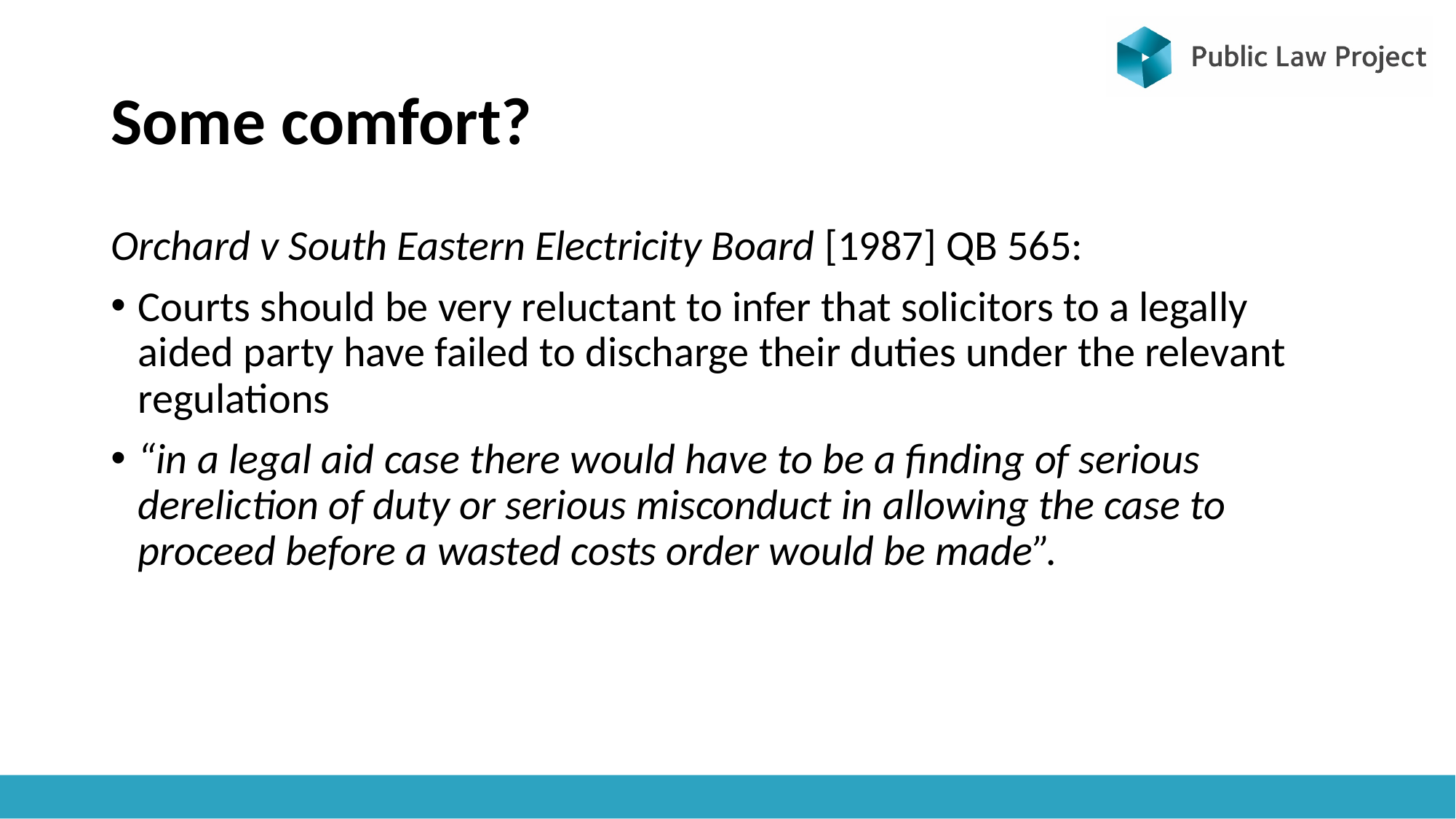

# Some comfort?
Orchard v South Eastern Electricity Board [1987] QB 565:
Courts should be very reluctant to infer that solicitors to a legally aided party have failed to discharge their duties under the relevant regulations
“in a legal aid case there would have to be a finding of serious dereliction of duty or serious misconduct in allowing the case to proceed before a wasted costs order would be made”.